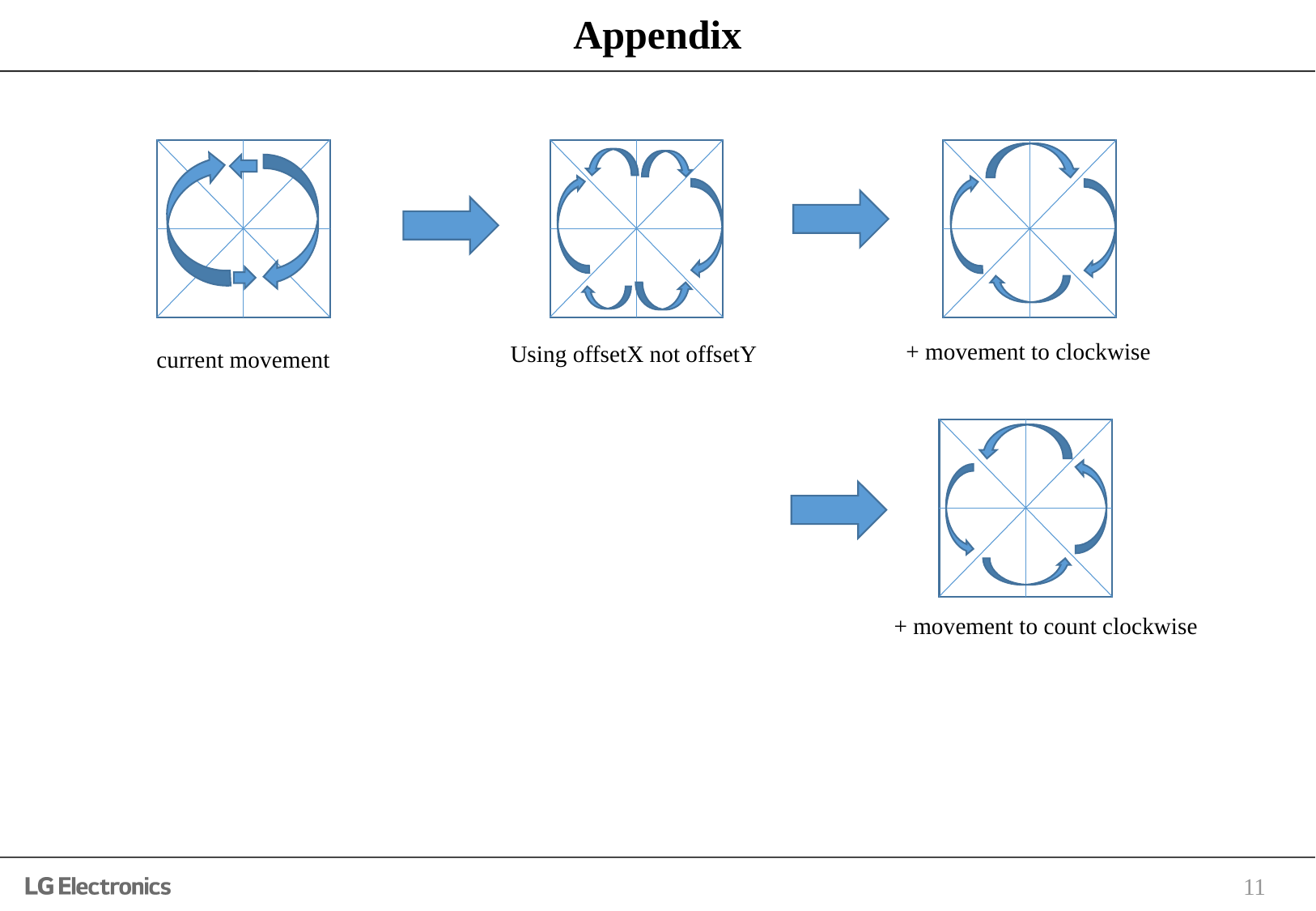

# Appendix

+ movement to clockwise
Using offsetX not offsetY
current movement

+ movement to count clockwise
11